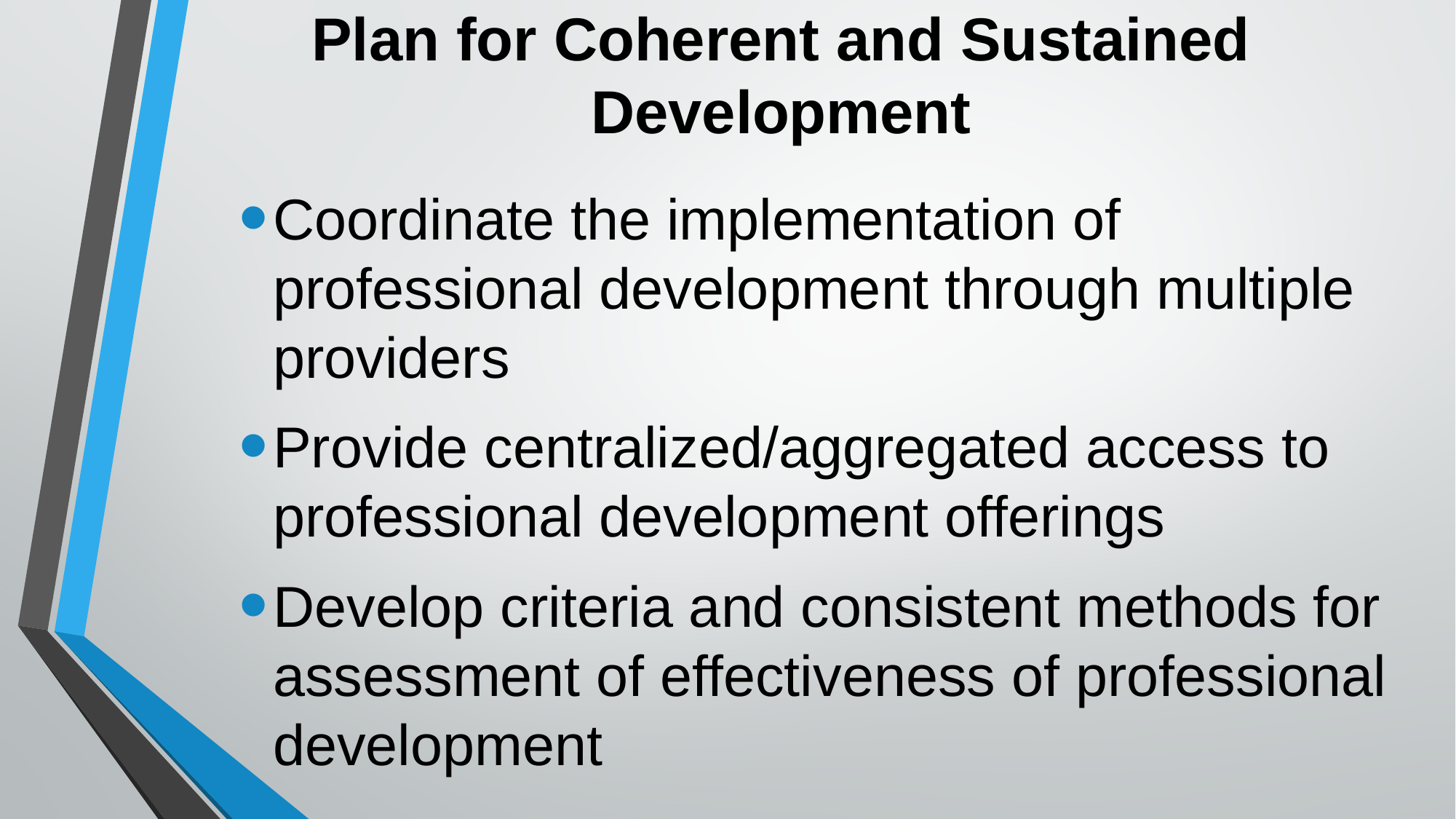

# Plan for Coherent and Sustained Development
Coordinate the implementation of professional development through multiple providers
Provide centralized/aggregated access to professional development offerings
Develop criteria and consistent methods for assessment of effectiveness of professional development